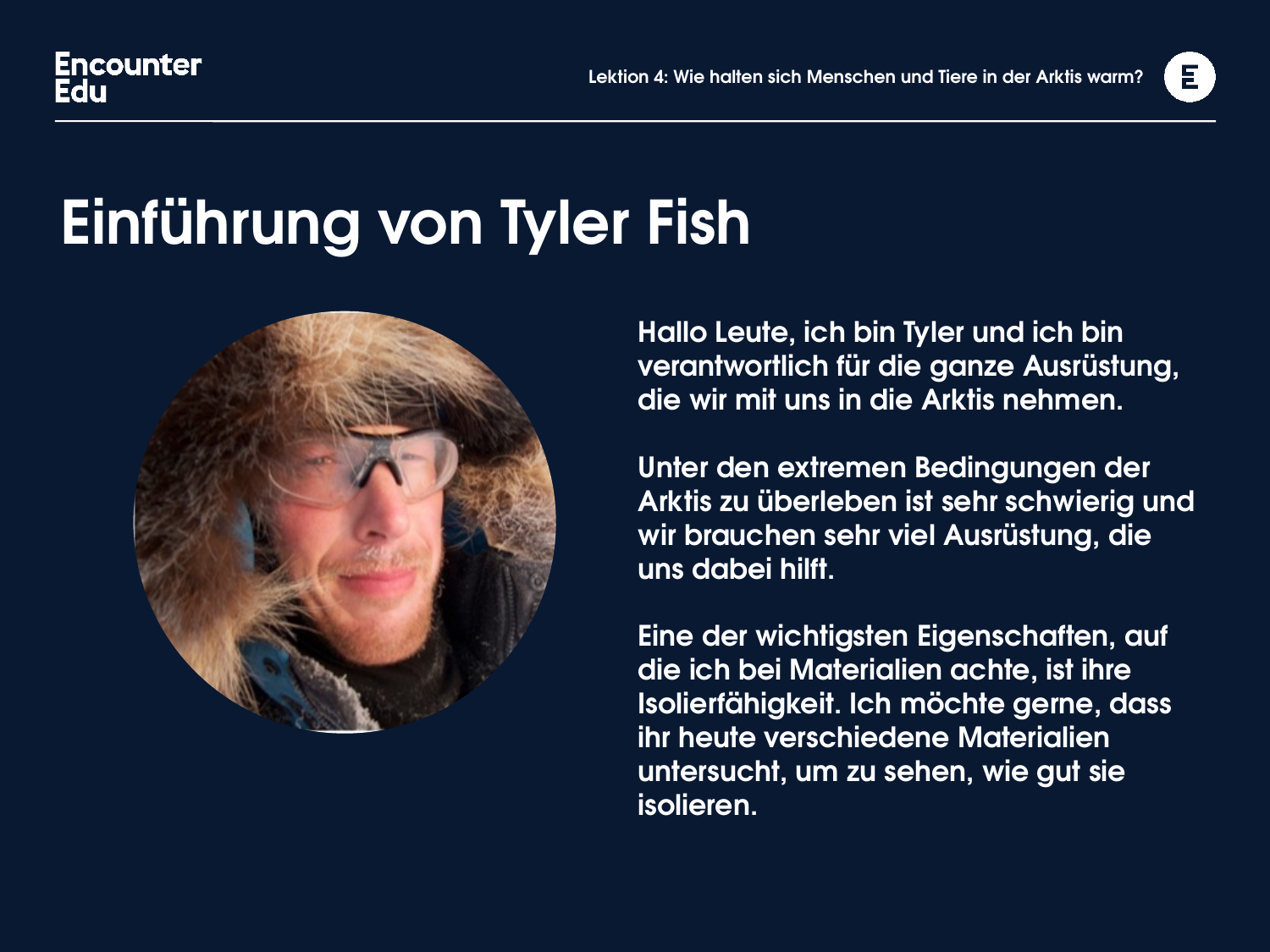

# Lektion 4: Wie halten sich Menschen und Tiere in der Arktis warm?
Einführung von Tyler Fish

Hallo Leute, ich bin Tyler und ich bin verantwortlich für die ganze Ausrüstung, die wir mit uns in die Arktis nehmen.

Unter den extremen Bedingungen der Arktis zu überleben ist sehr schwierig und wir brauchen sehr viel Ausrüstung, die uns dabei hilft.
Eine der wichtigsten Eigenschaften, auf die ich bei Materialien achte, ist ihre Isolierfähigkeit. Ich möchte gerne, dass ihr heute verschiedene Materialien untersucht, um zu sehen, wie gut sie isolieren.